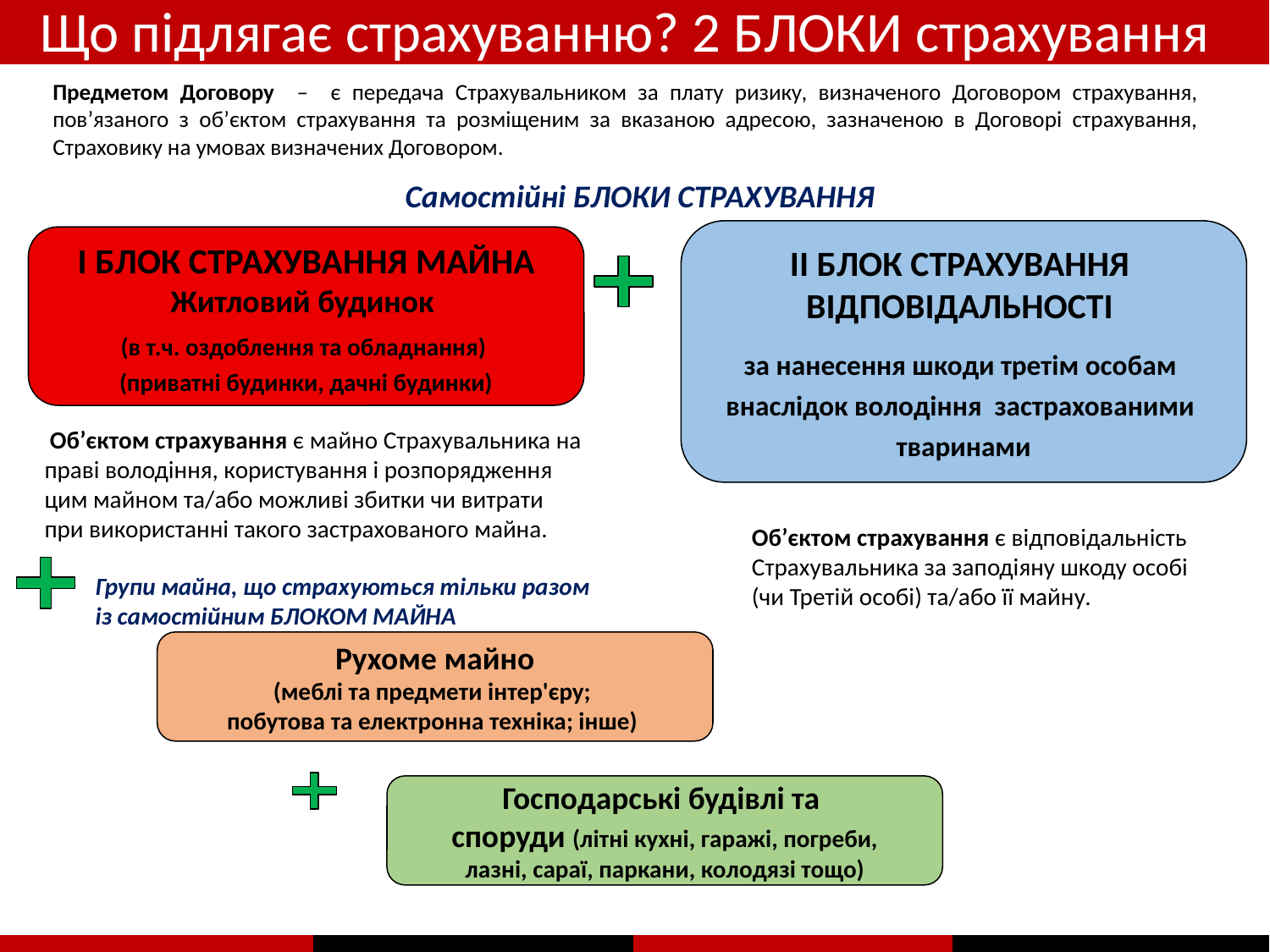

# Що підлягає страхуванню? 2 БЛОКИ страхування

Предметом Договору  –  є передача Страхувальником за плату ризику, визначеного Договором страхування, пов’язаного з об’єктом страхування та розміщеним за вказаною адресою, зазначеною в Договорі страхування, Страховику на умовах визначених Договором.
Самостійні БЛОКИ страхування
ІІ БЛОК СТРАХУВАННЯ
ВІДПОВІДАЛЬНОСТІ

за нанесення шкоди третім особам
внаслідок володіння  застрахованими
тваринами

І БЛОК СТРАХУВАННЯ МАЙНА
Житловий будинок

(в т.ч. оздоблення та обладнання)
(приватні будинки, дачні будинки)

 Об’єктом страхування є майно Страхувальника на праві володіння, користування і розпорядження цим майном та/або можливі збитки чи витрати при використанні такого застрахованого майна.
Об’єктом страхування є відповідальність Страхувальника за заподіяну шкоду особі (чи Третій особі) та/або її майну.

Групи майна, що страхуються тільки разом
із самостійним БЛОКОМ МАЙНА
Рухоме майно
(меблі та предмети інтер'єру;
побутова та електронна техніка; інше)

Господарські будівлі та
споруди (літні кухні, гаражі, погреби,
 лазні, сараї, паркани, колодязі тощо)